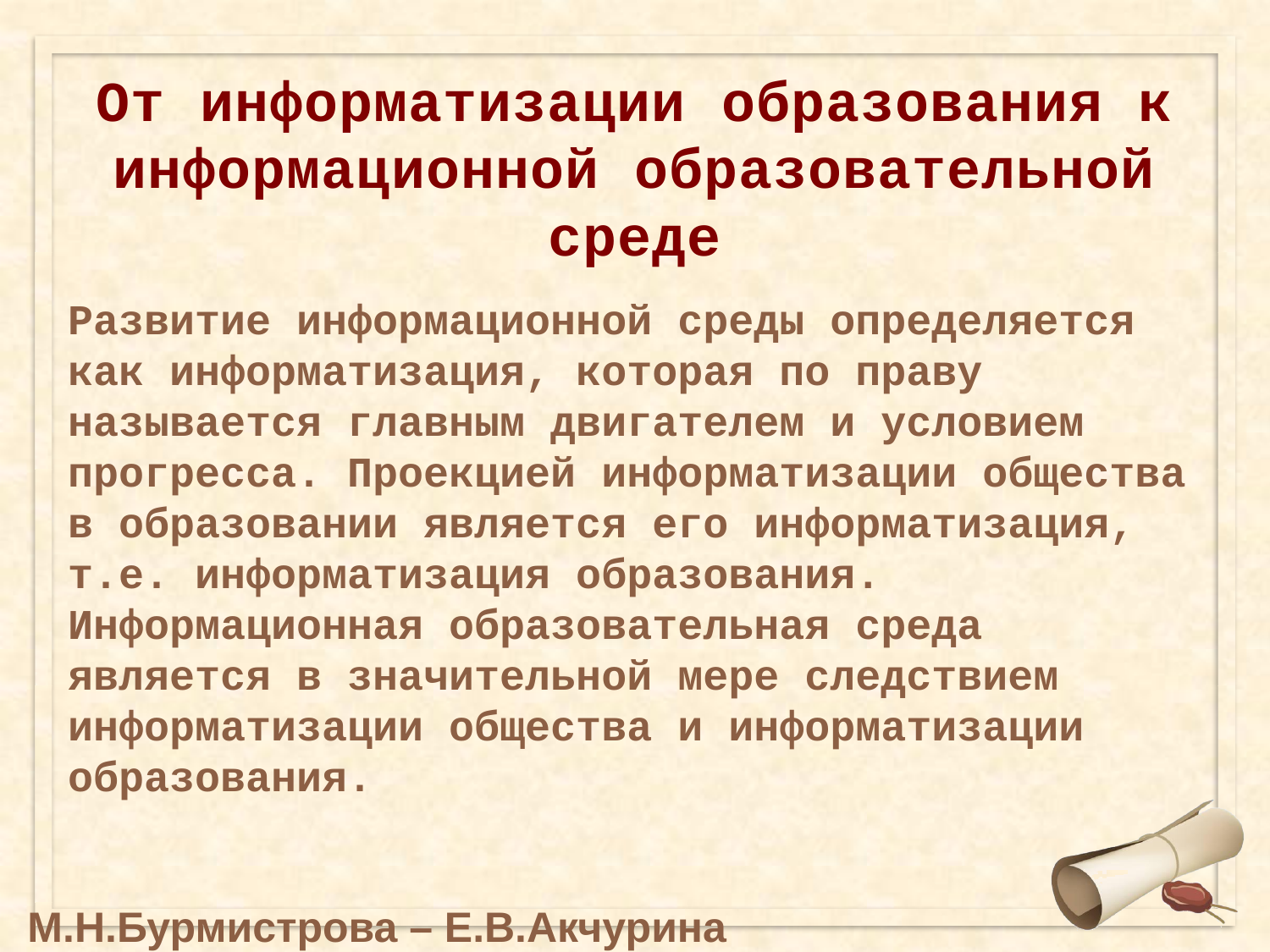

# От информатизации образования к информационной образовательной среде
Развитие информационной среды определяется как информатизация, которая по праву называется главным двигателем и условием прогресса. Проекцией информатизации общества в образовании является его информатизация, т.е. информатизация образования. Информационная образовательная среда является в значительной мере следствием информатизации общества и информатизации образования.